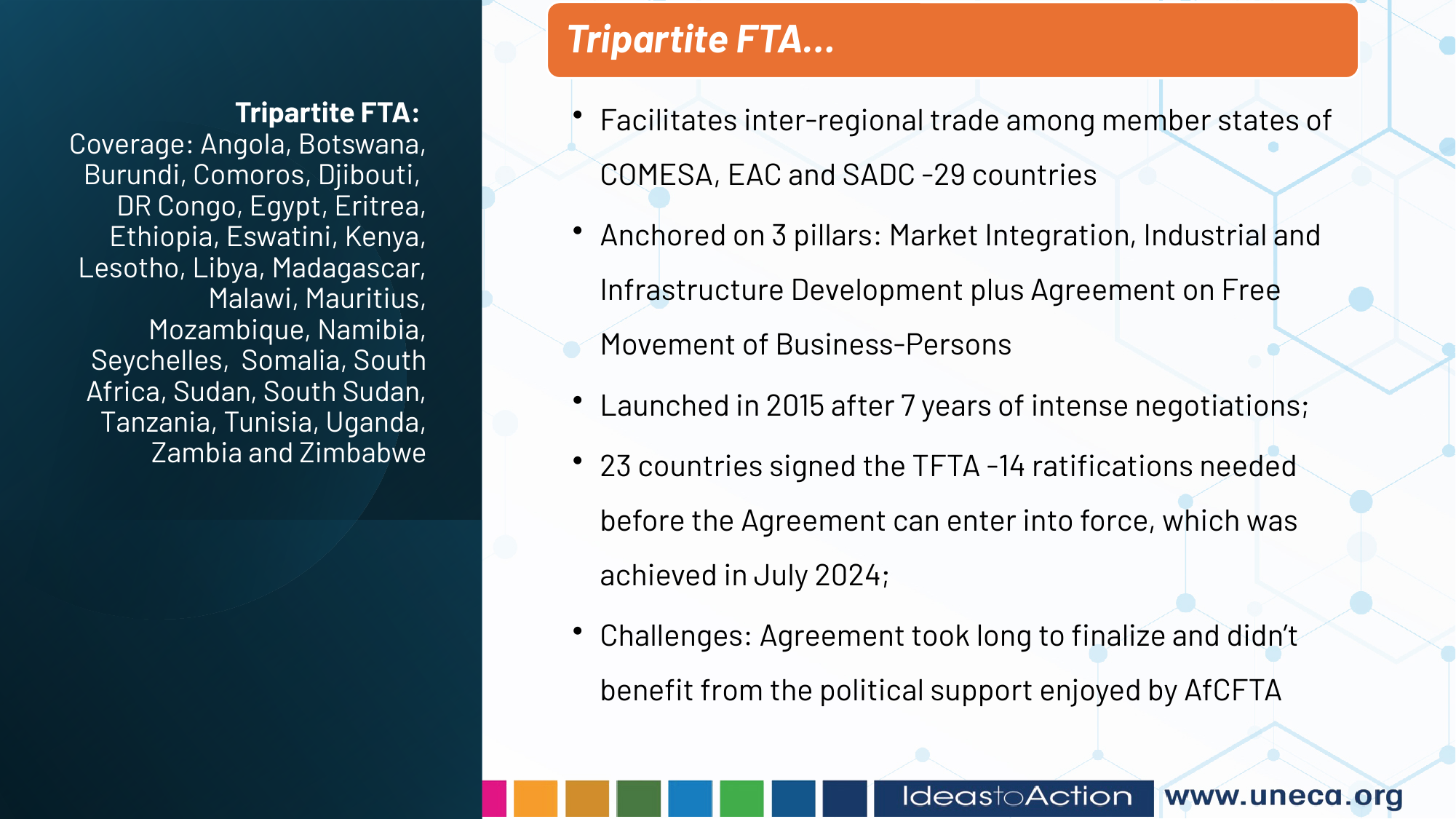

Tripartite FTA…
Facilitates inter-regional trade among member states of COMESA, EAC and SADC -29 countries
Anchored on 3 pillars: Market Integration, Industrial and Infrastructure Development plus Agreement on Free Movement of Business-Persons
Launched in 2015 after 7 years of intense negotiations;
23 countries signed the TFTA -14 ratifications needed before the Agreement can enter into force, which was achieved in July 2024;
Challenges: Agreement took long to finalize and didn’t benefit from the political support enjoyed by AfCFTA

# Tripartite FTA: Coverage: Angola, Botswana, Burundi, Comoros, Djibouti,  DR Congo, Egypt, Eritrea, Ethiopia, Eswatini, Kenya, Lesotho, Libya, Madagascar, Malawi, Mauritius, Mozambique, Namibia, Seychelles,  Somalia, South Africa, Sudan, South Sudan, Tanzania, Tunisia, Uganda, Zambia and Zimbabwe